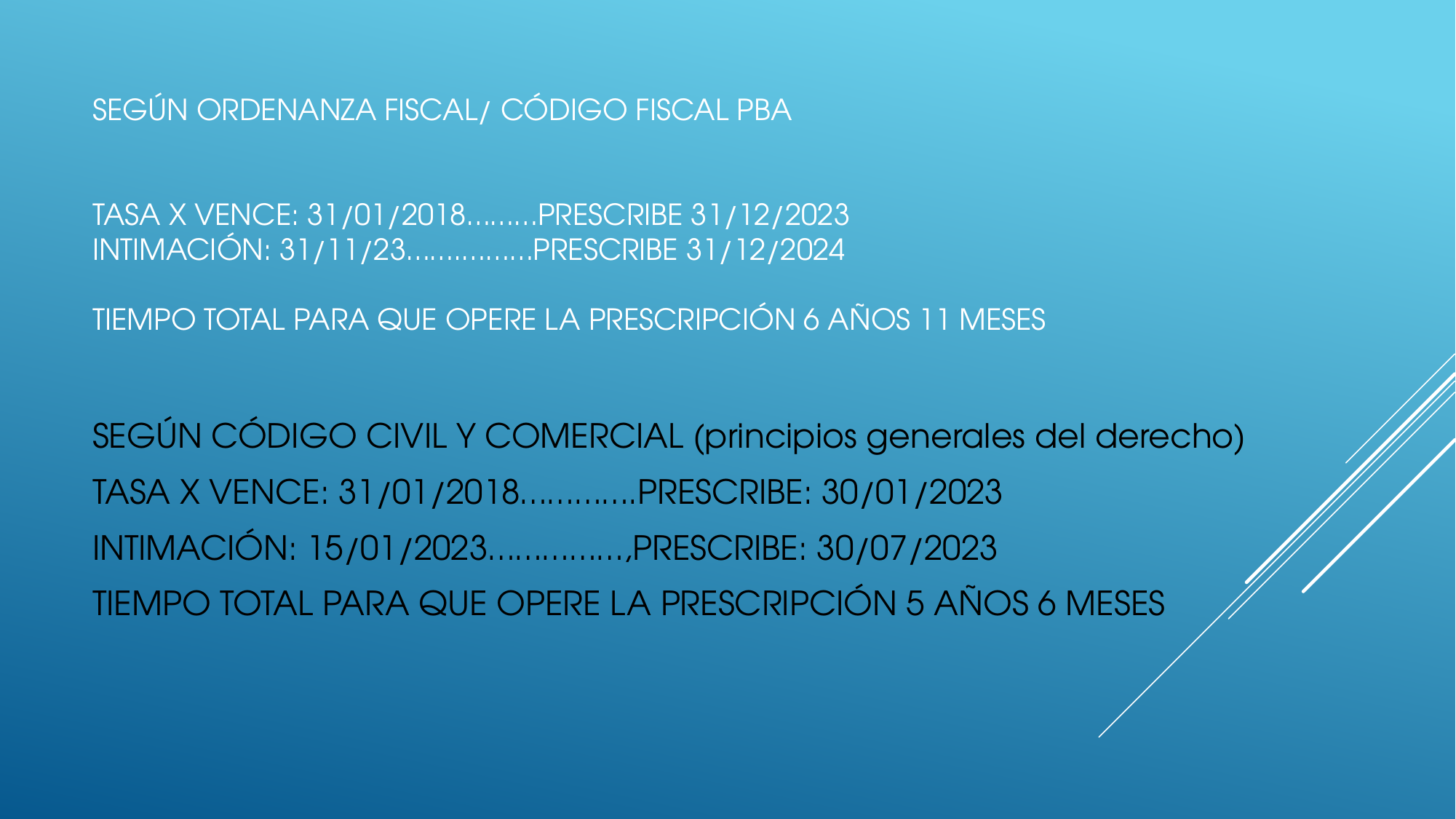

# según ordenanza fiscal/ código fiscal pba Tasa x vence: 31/01/2018………prescribe 31/12/2023 intimación: 31/11/23…….………prescribe 31/12/2024 tiempo total para que opere la prescripción 6 años 11 meses
SEGÚN CÓDIGO CIVIL Y COMERCIAL (principios generales del derecho)
TASA X VENCE: 31/01/2018………….PRESCRIBE: 30/01/2023
INTIMACIÓN: 15/01/2023……………,PRESCRIBE: 30/07/2023
TIEMPO TOTAL PARA QUE OPERE LA PRESCRIPCIÓN 5 AÑOS 6 MESES